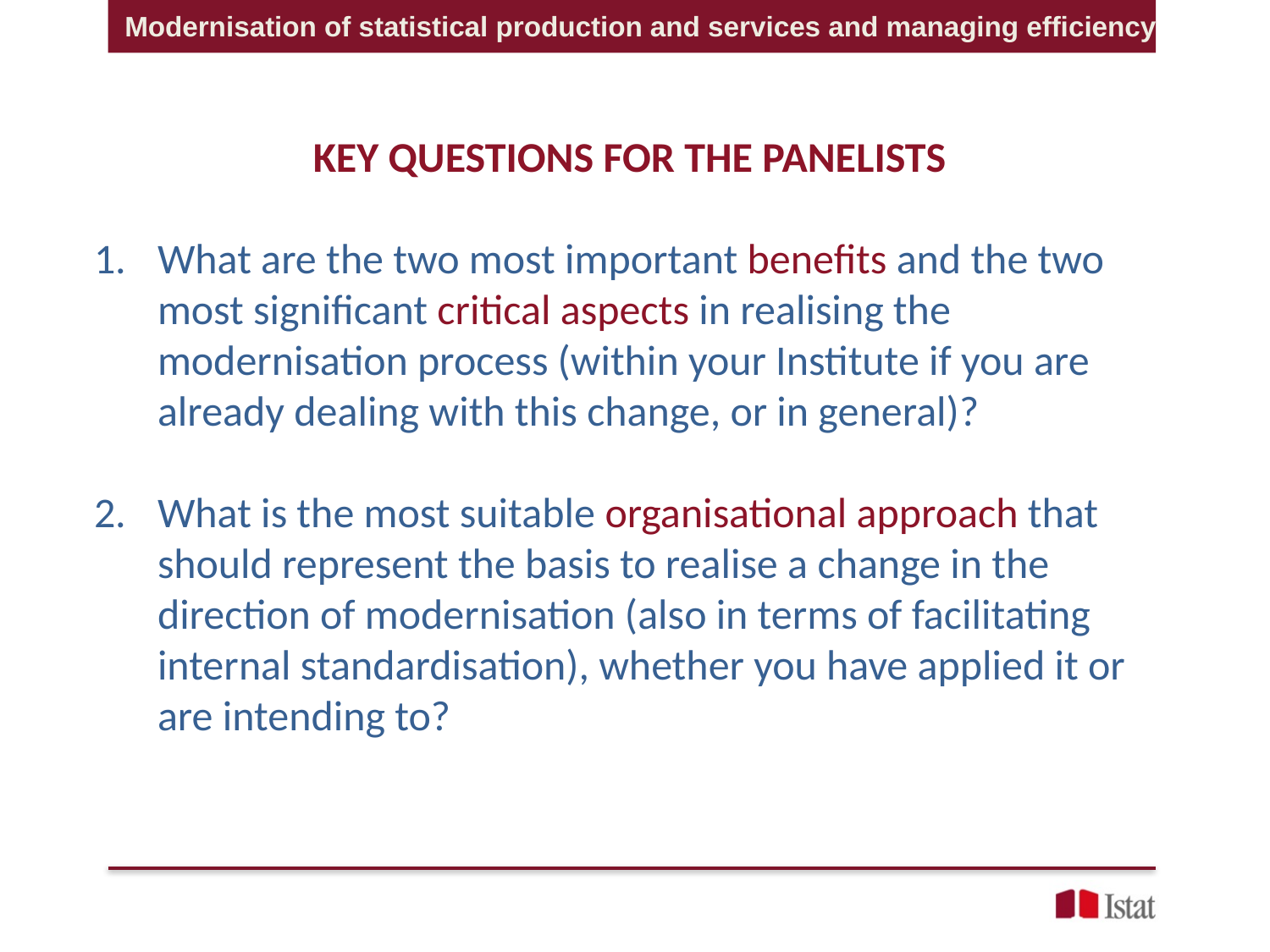

Modernisation of statistical production and services and managing efficiency
KEY QUESTIONS FOR THE PANELISTS

What are the two most important benefits and the two most significant critical aspects in realising the modernisation process (within your Institute if you are already dealing with this change, or in general)?

What is the most suitable organisational approach that should represent the basis to realise a change in the direction of modernisation (also in terms of facilitating internal standardisation), whether you have applied it or are intending to?